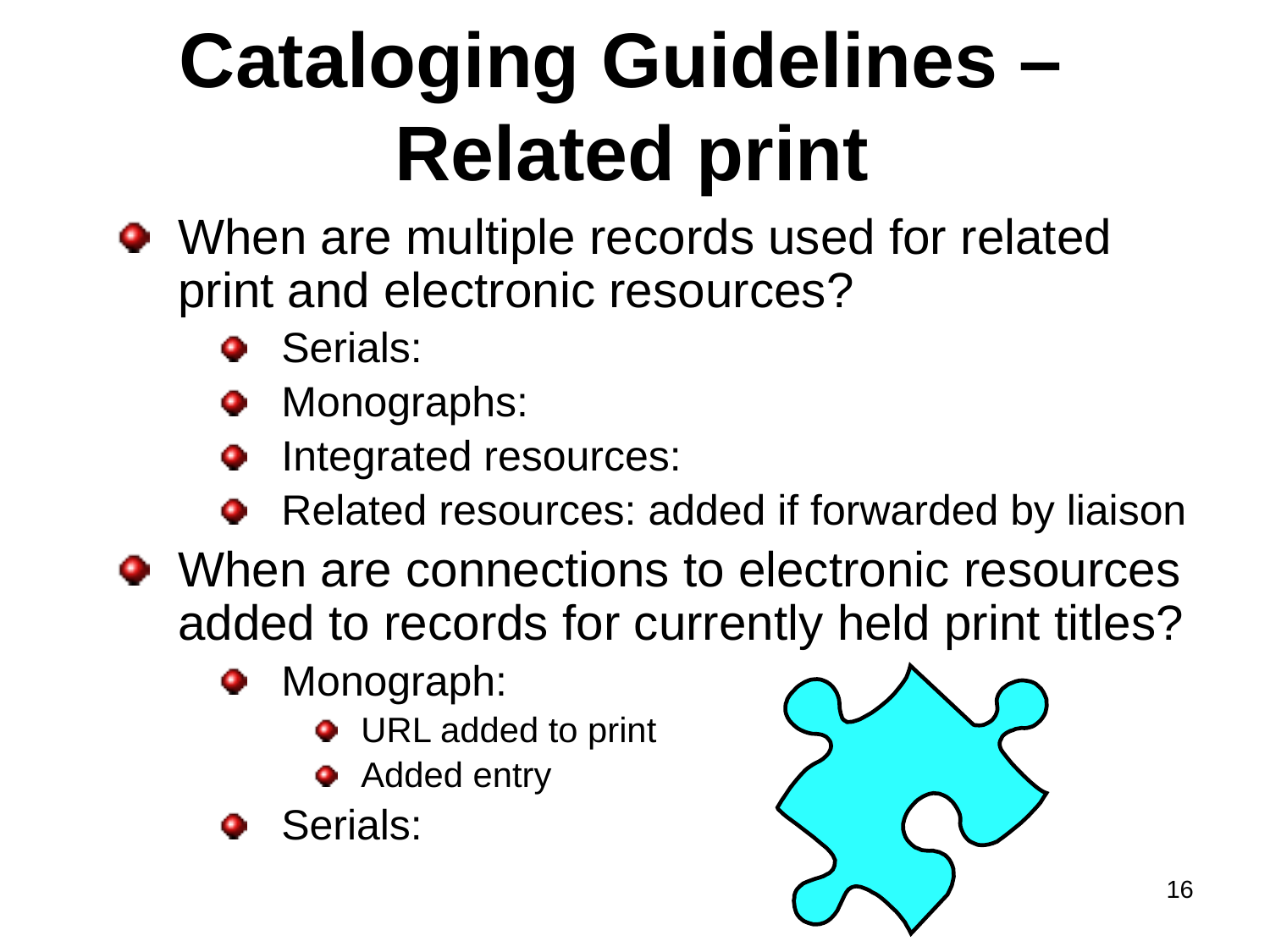

Cataloging Guidelines –
Related print
When are multiple records used for related print and electronic resources?
Serials:
Monographs:
Integrated resources:
Related resources: added if forwarded by liaison
When are connections to electronic resources added to records for currently held print titles?
Monograph:
URL added to print
Added entry
Serials:

16